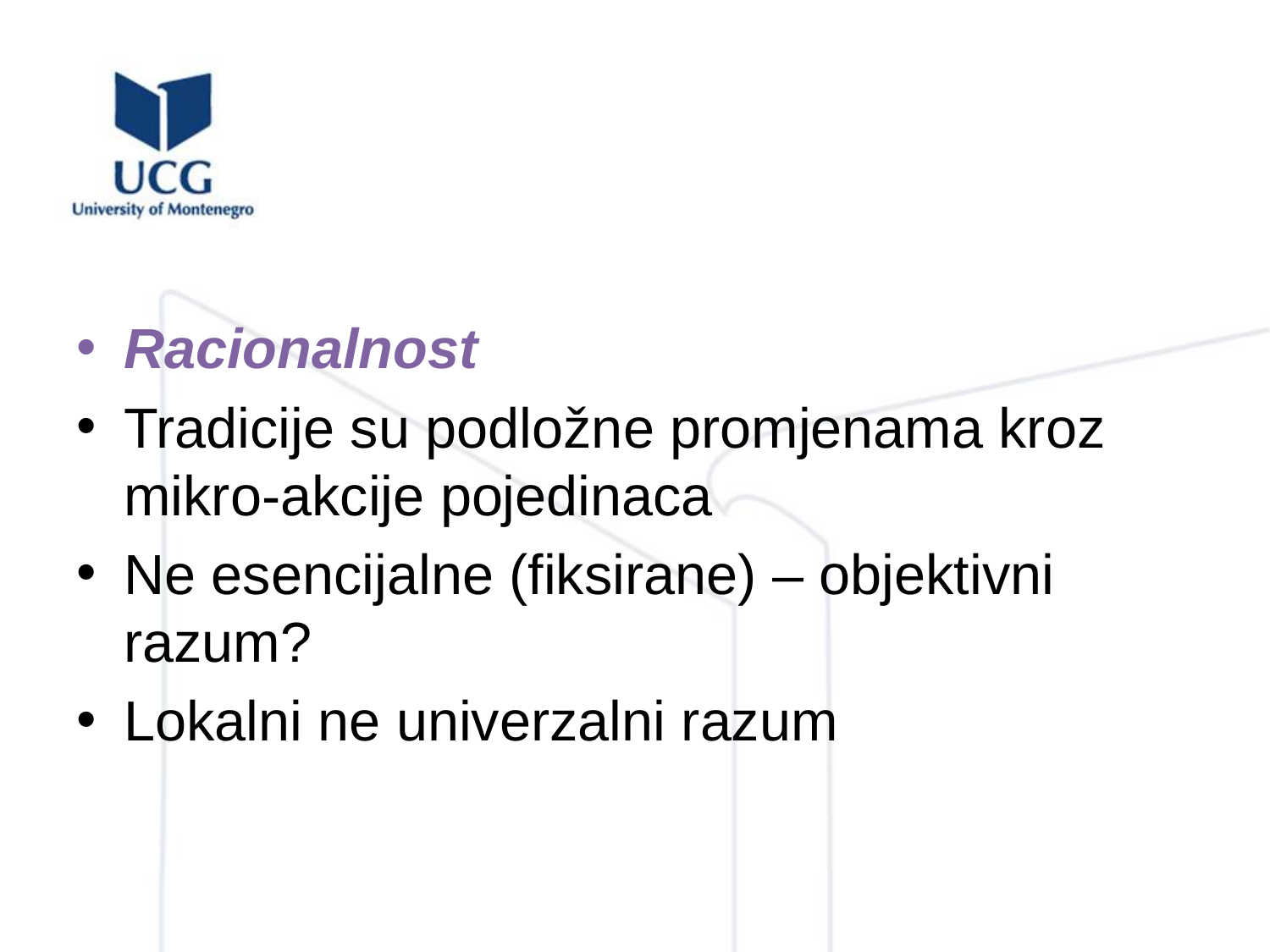

#
Racionalnost
Tradicije su podložne promjenama kroz mikro-akcije pojedinaca
Ne esencijalne (fiksirane) – objektivni razum?
Lokalni ne univerzalni razum